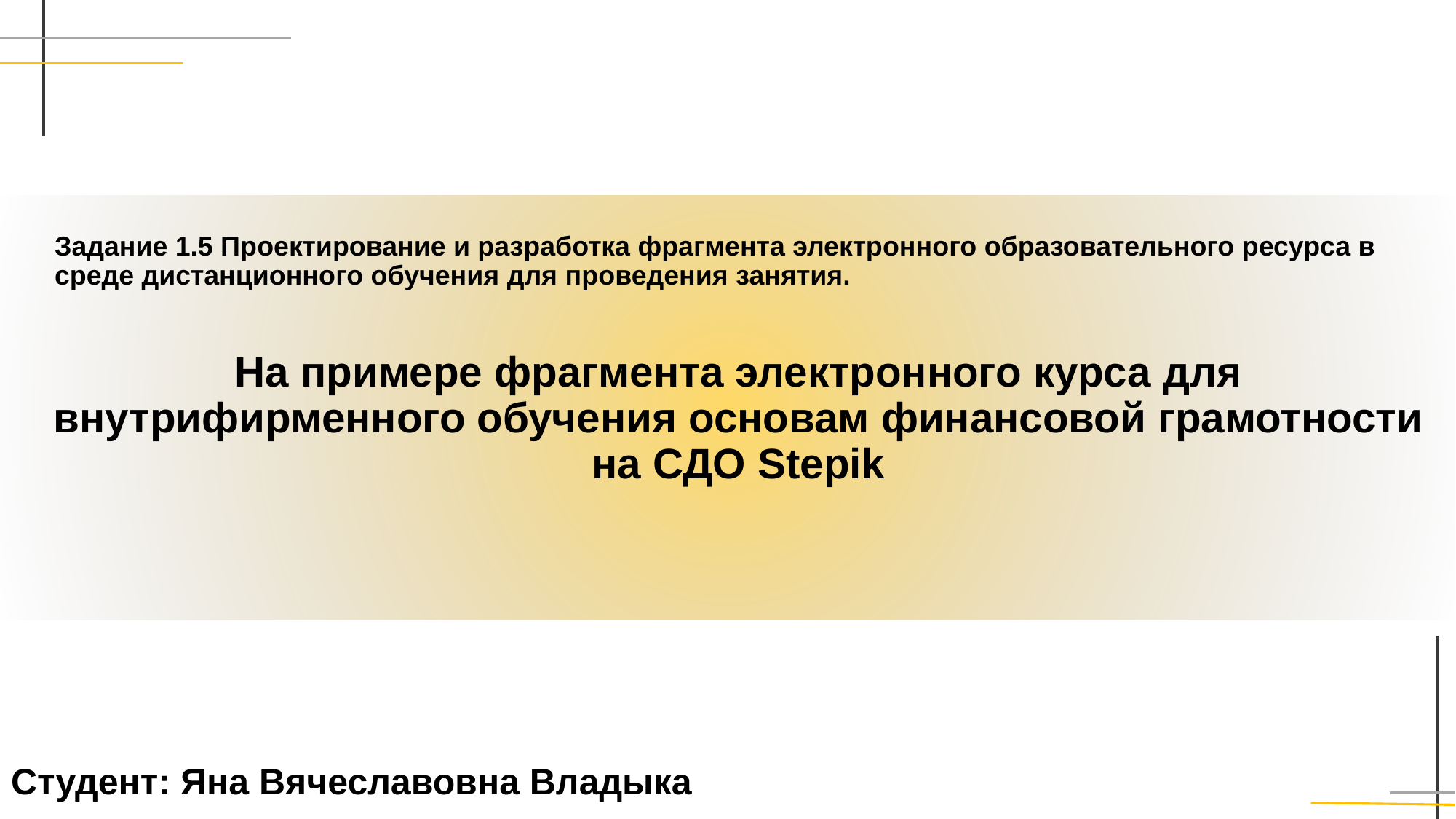

# Задание 1.5 Проектирование и разработка фрагмента электронного образовательного ресурса в среде дистанционного обучения для проведения занятия.

На примере фрагмента электронного курса для внутрифирменного обучения основам финансовой грамотности на СДО Stepik
Студент: Яна Вячеславовна Владыка